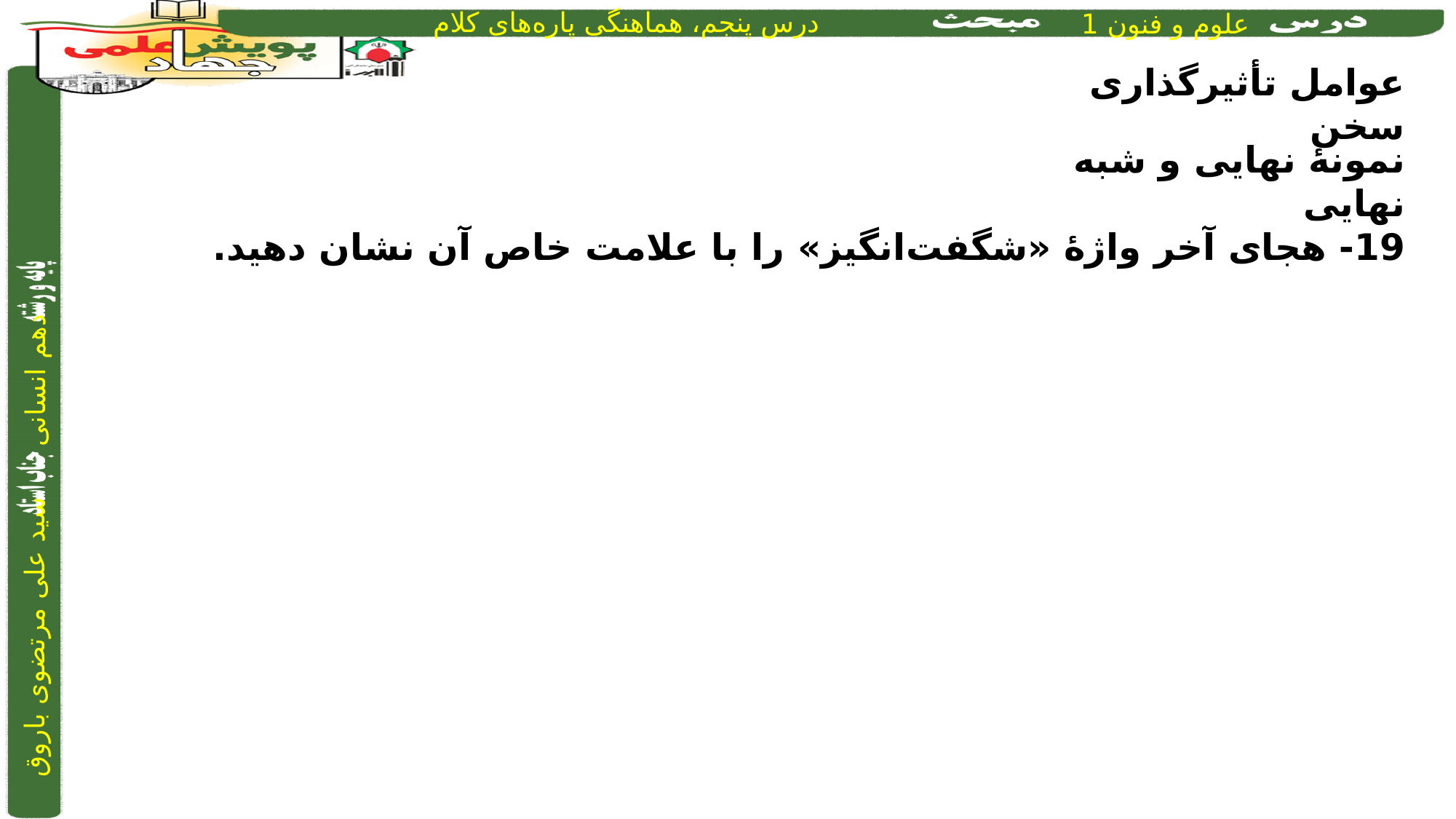

عوامل تأثیرگذاری سخن

19- هجای آخر واژۀ «شگفت‌انگیز» را با علامت خاص آن نشان دهید.
نمونۀ نهایی و شبه نهایی